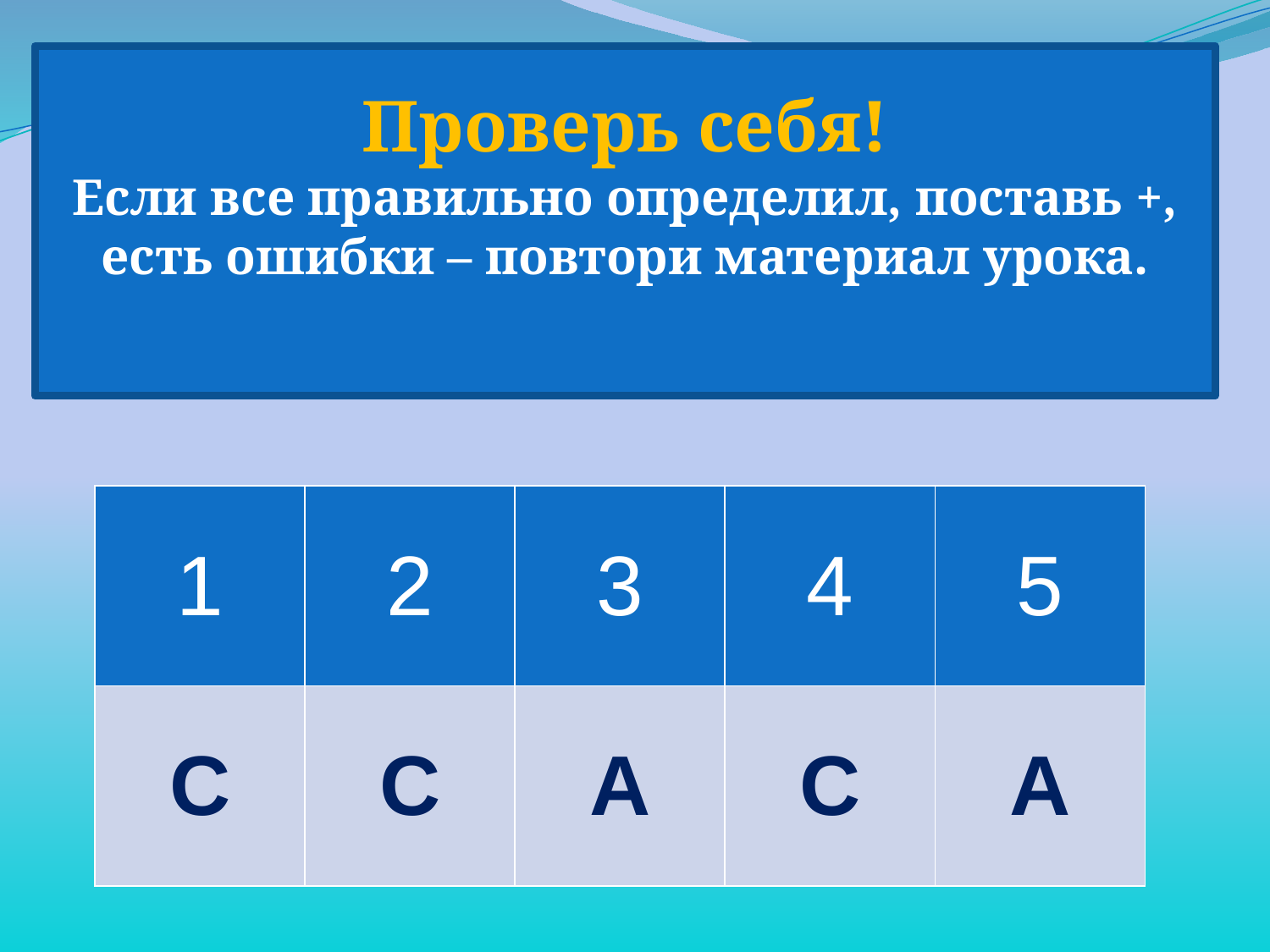

Проверь себя!
Если все правильно определил, поставь +, есть ошибки – повтори материал урока.

| 1 | 2 | 3 | 4 | 5 |
| --- | --- | --- | --- | --- |
| С | С | А | С | А |